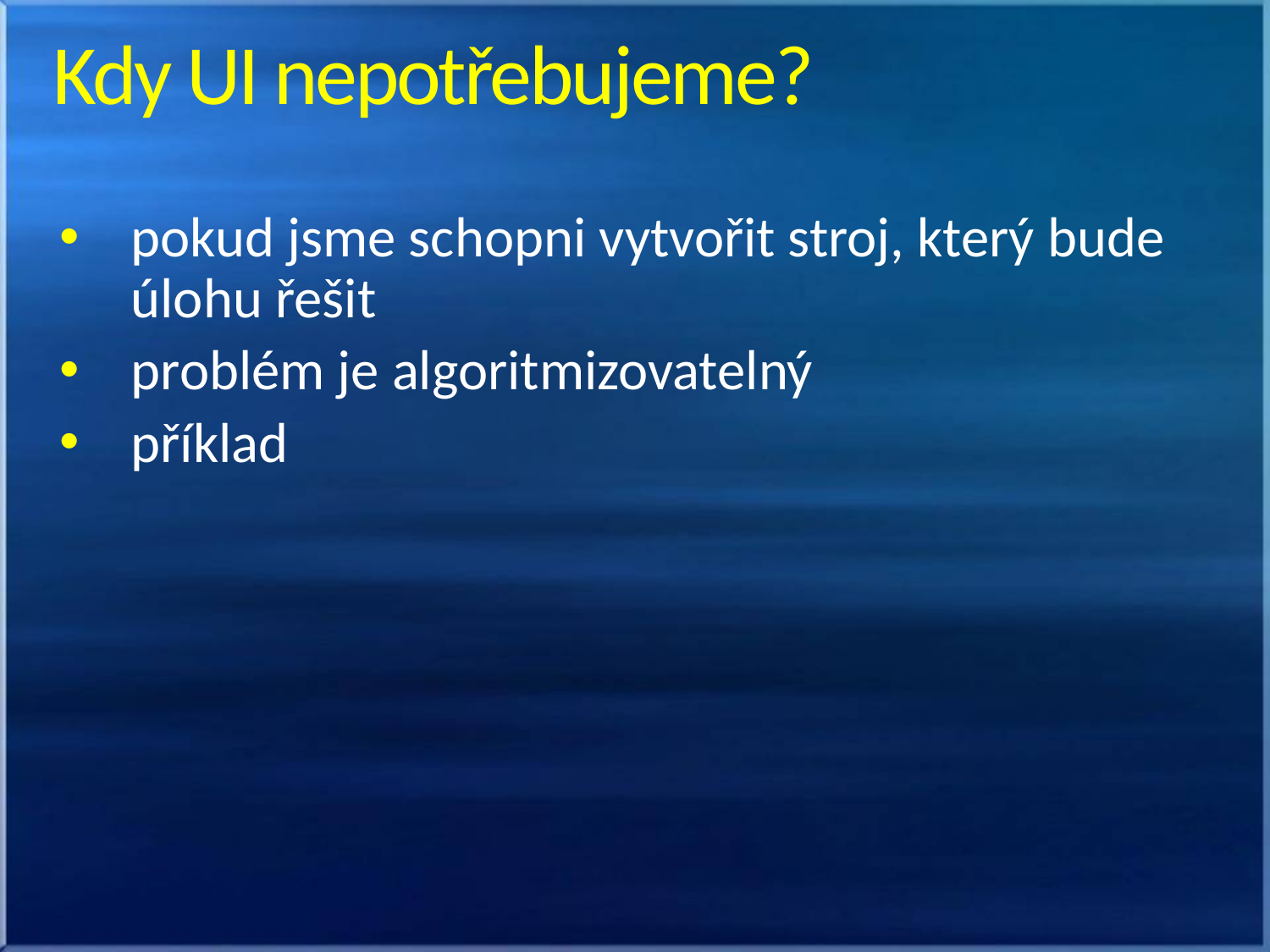

# Kdy UI nepotřebujeme?
pokud jsme schopni vytvořit stroj, který bude úlohu řešit
problém je algoritmizovatelný
příklad